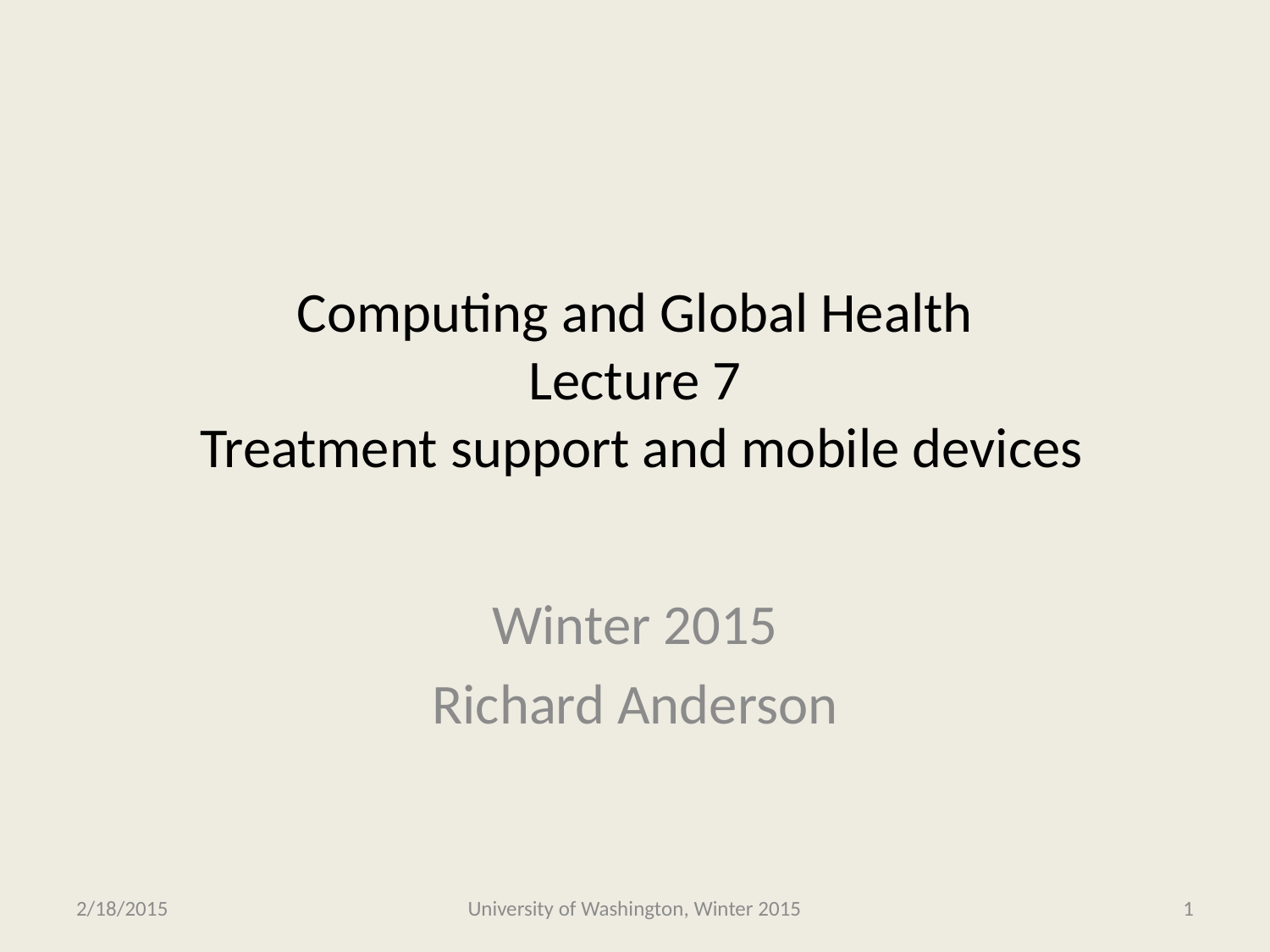

# Computing and Global Health Lecture 7 Treatment support and mobile devices
Winter 2015
Richard Anderson
2/18/2015
University of Washington, Winter 2015
1